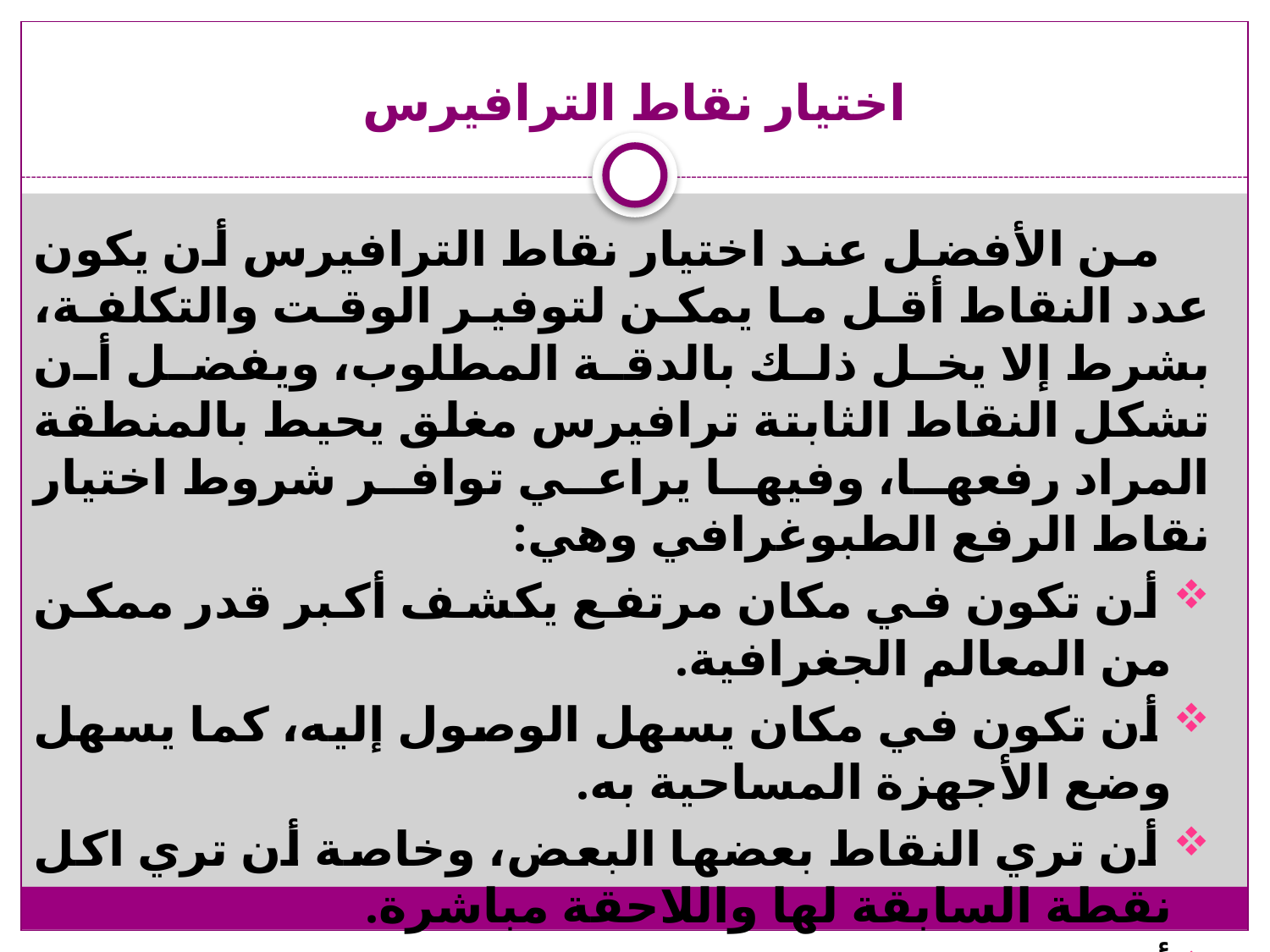

# اختيار نقاط الترافيرس
    من الأفضل عند اختيار نقاط الترافيرس أن يكون عدد النقاط أقل ما يمكن لتوفير الوقت والتكلفة، بشرط إلا يخل ذلك بالدقة المطلوب، ويفضل أن تشكل النقاط الثابتة ترافيرس مغلق يحيط بالمنطقة المراد رفعها، وفيها يراعي توافر شروط اختيار نقاط الرفع الطبوغرافي وهي:
 أن تكون في مكان مرتفع يكشف أكبر قدر ممكن من المعالم الجغرافية.
 أن تكون في مكان يسهل الوصول إليه، كما يسهل وضع الأجهزة المساحية به.
 أن تري النقاط بعضها البعض، وخاصة أن تري اكل نقطة السابقة لها واللاحقة مباشرة.
أن تتصف نقاط الترافيرس بالقرب من المعالم الجغرافية المراد رفعها.